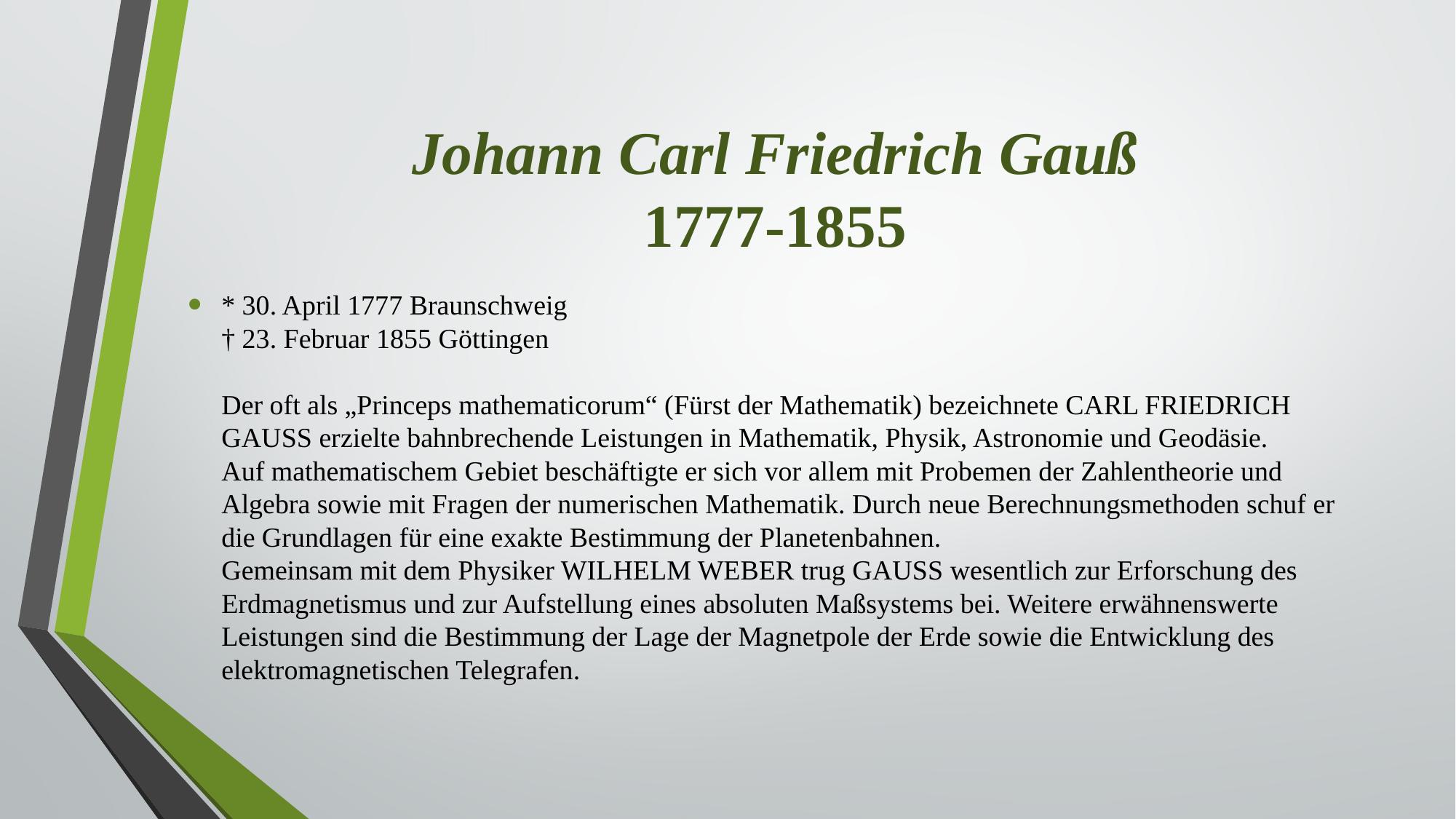

# Johann Carl Friedrich Gauß 1777-1855
* 30. April 1777 Braunschweig
† 23. Februar 1855 Göttingen
Der oft als „Princeps mathematicorum“ (Fürst der Mathematik) bezeichnete CARL FRIEDRICH GAUSS erzielte bahnbrechende Leistungen in Mathematik, Physik, Astronomie und Geodäsie.
Auf mathematischem Gebiet beschäftigte er sich vor allem mit Probemen der Zahlentheorie und Algebra sowie mit Fragen der numerischen Mathematik. Durch neue Berechnungsmethoden schuf er die Grundlagen für eine exakte Bestimmung der Planetenbahnen.
Gemeinsam mit dem Physiker WILHELM WEBER trug GAUSS wesentlich zur Erforschung des Erdmagnetismus und zur Aufstellung eines absoluten Maßsystems bei. Weitere erwähnenswerte Leistungen sind die Bestimmung der Lage der Magnetpole der Erde sowie die Entwicklung des elektromagnetischen Telegrafen.